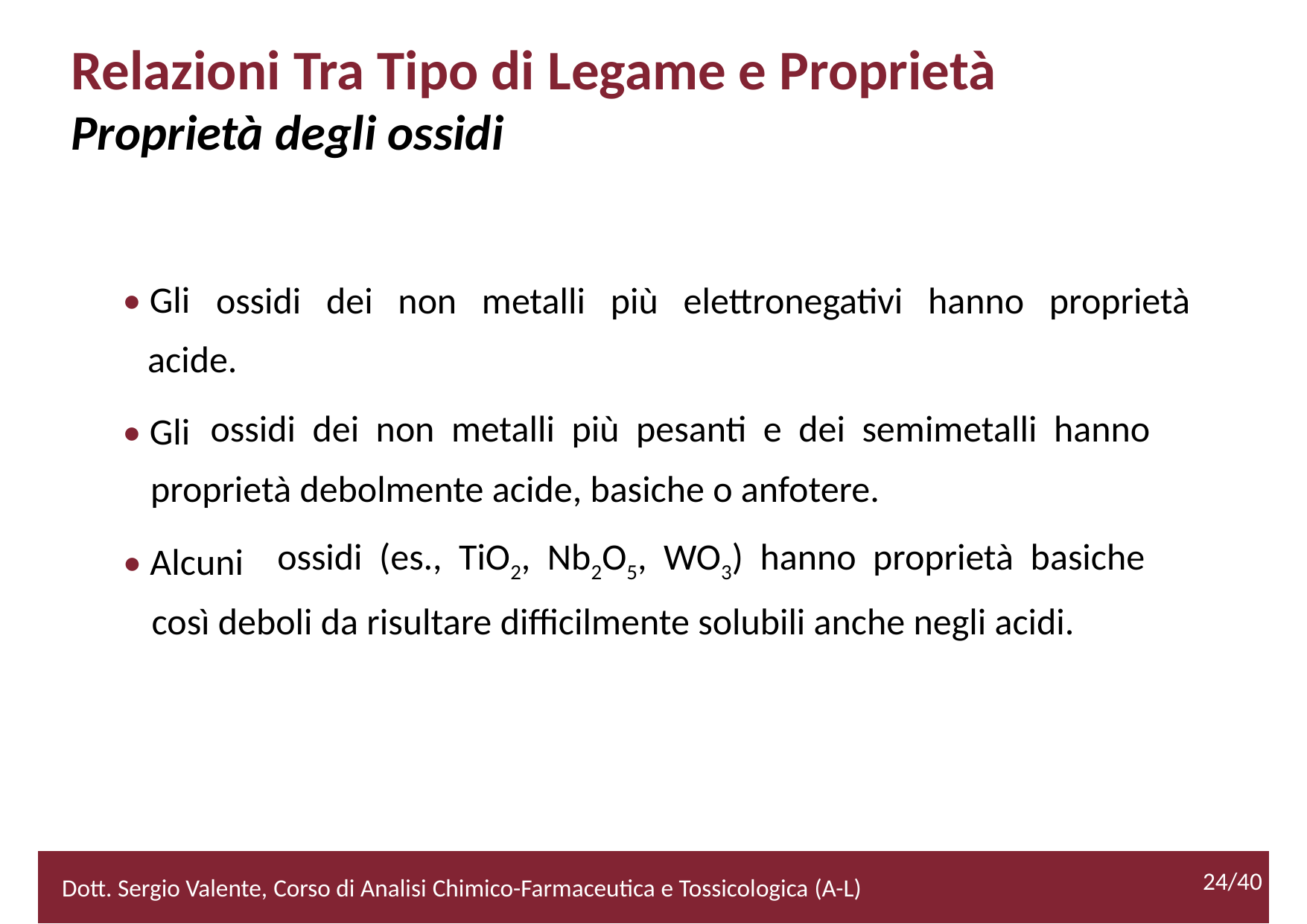

Relazioni Tra Tipo di Legame e Proprietà
Proprietà degli ossidi
• Gli
ossidi   dei   non   metalli   più   elettronegativi   hanno   proprietà
acide.
• Gli
ossidi  dei  non  metalli  più  pesanti  e  dei  semimetalli  hanno
proprietà debolmente acide, basiche o anfotere.
ossidi  (es.,  TiO2,  Nb2O5,  WO3)  hanno  proprietà  basiche
• Alcuni
così deboli da risultare difficilmente solubili anche negli acidi.

24/40
2/52
Dott. Sergio Valente, Corso di Analisi Chimico-Farmaceutica e Tossicologica (A-L)